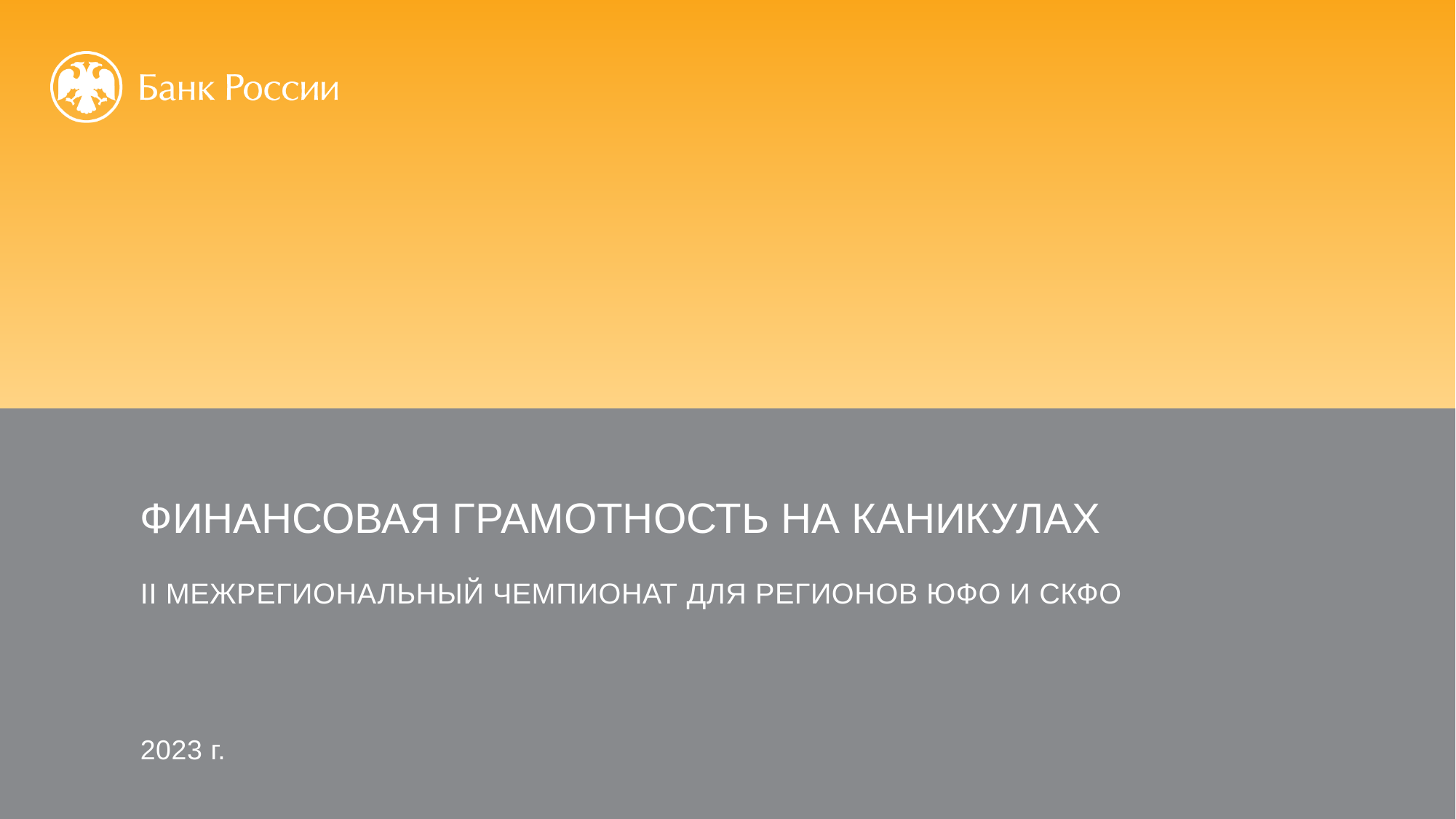

ФИНАНСОВАЯ ГРАМОТНОСТЬ НА КАНИКУЛАХ
II МЕЖРЕГИОНАЛЬНЫЙ ЧЕМПИОНАТ ДЛЯ РЕГИОНОВ ЮФО И СКФО
2023 г.